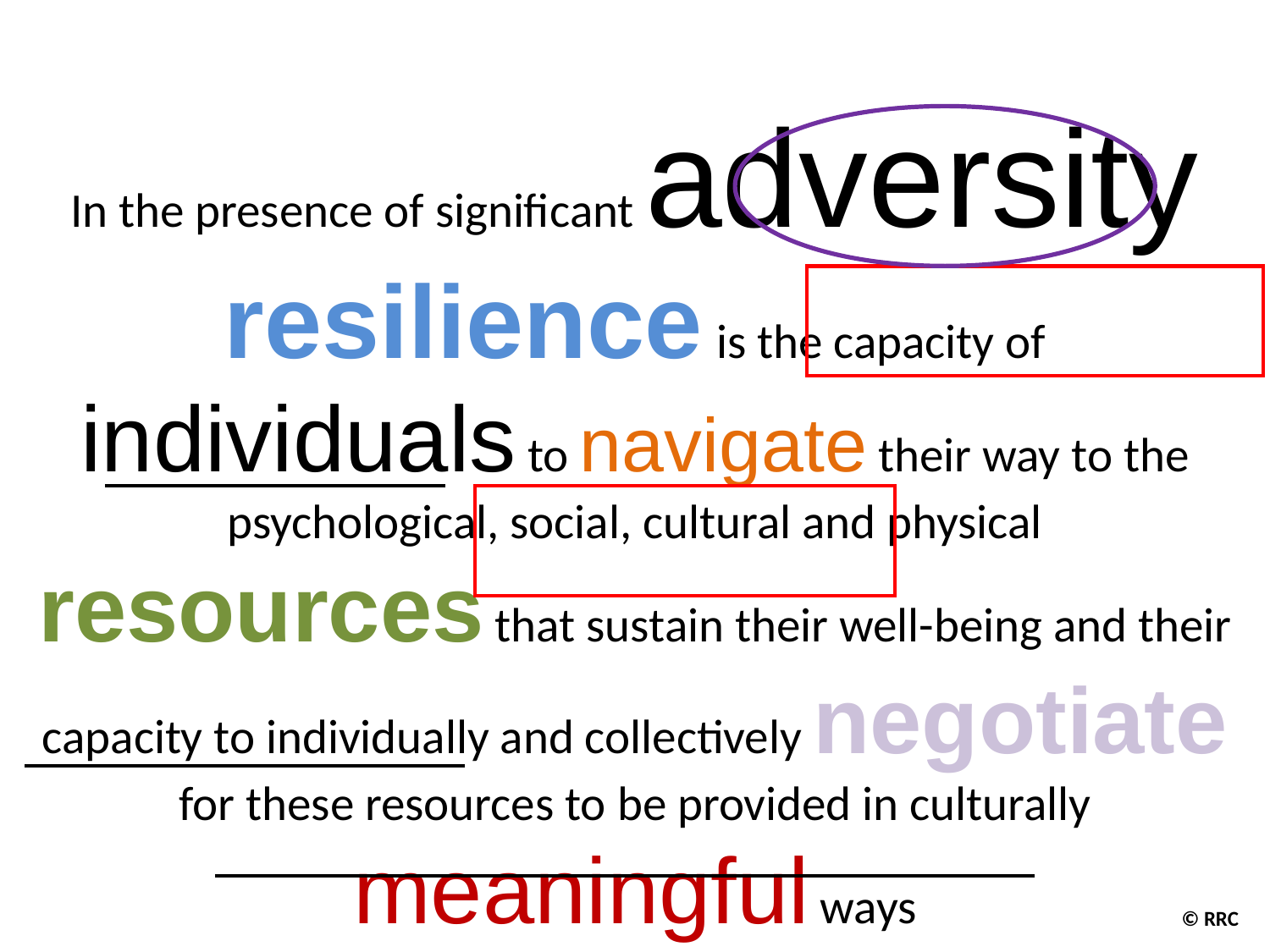

In the presence of significant adversity resilience is the capacity of individuals to navigate their way to the psychological, social, cultural and physical resources that sustain their well-being and their capacity to individually and collectively negotiate for these resources to be provided in culturally meaningful ways

© RRC